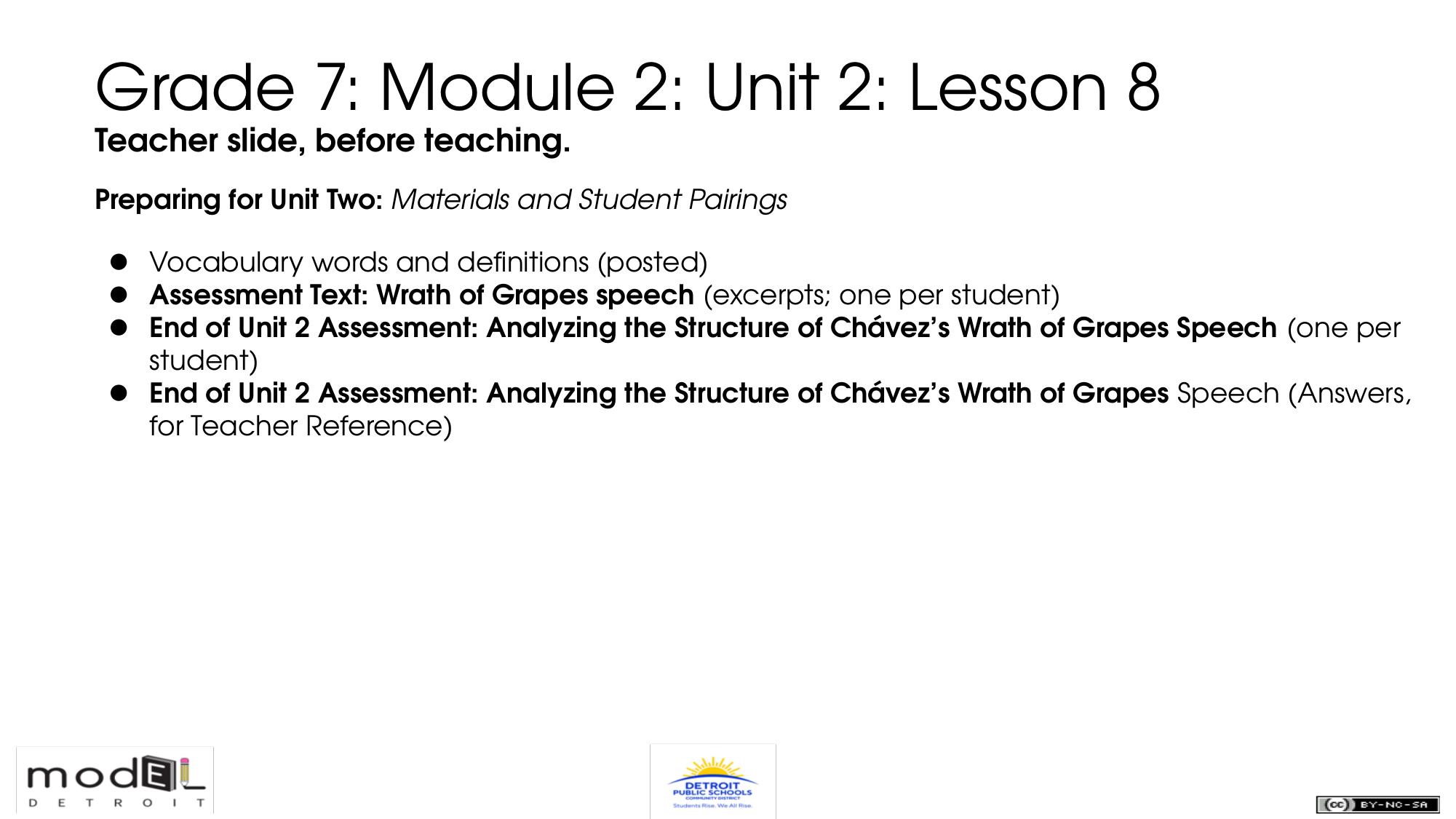

Grade 7: Module 2: Unit 2: Lesson 8
Teacher slide, before teaching.
Preparing for Unit Two: Materials and Student Pairings

Vocabulary words and definitions (posted)
Assessment Text: Wrath of Grapes speech (excerpts; one per student)
End of Unit 2 Assessment: Analyzing the Structure of Chávez’s Wrath of Grapes Speech (one per student)
End of Unit 2 Assessment: Analyzing the Structure of Chávez’s Wrath of Grapes Speech (Answers, for Teacher Reference)